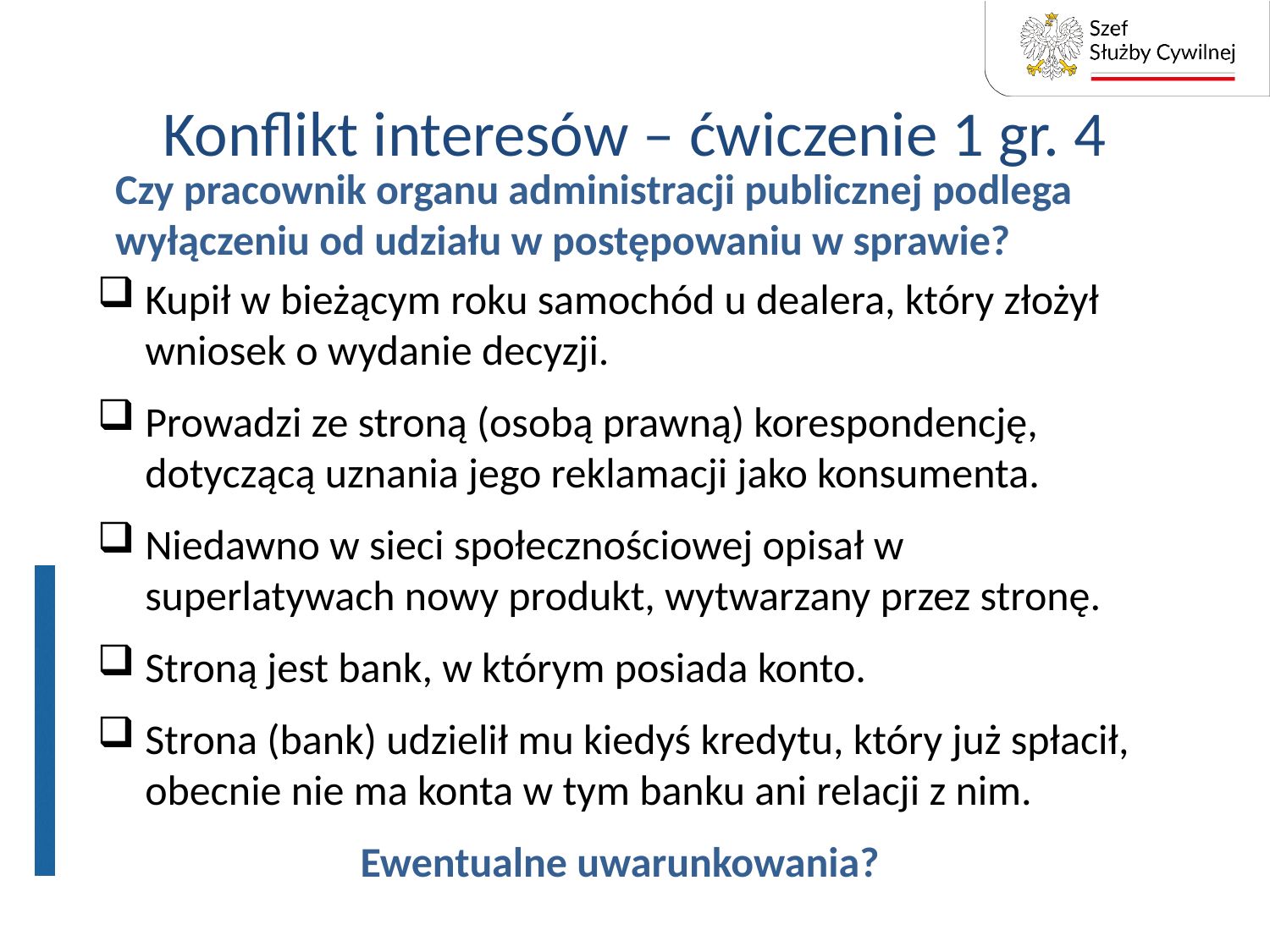

# Konflikt interesów – ćwiczenie 1 gr. 4
Czy pracownik organu administracji publicznej podlega wyłączeniu od udziału w postępowaniu w sprawie?
Kupił w bieżącym roku samochód u dealera, który złożył wniosek o wydanie decyzji.
Prowadzi ze stroną (osobą prawną) korespondencję, dotyczącą uznania jego reklamacji jako konsumenta.
Niedawno w sieci społecznościowej opisał w superlatywach nowy produkt, wytwarzany przez stronę.
Stroną jest bank, w którym posiada konto.
Strona (bank) udzielił mu kiedyś kredytu, który już spłacił, obecnie nie ma konta w tym banku ani relacji z nim.
Ewentualne uwarunkowania?